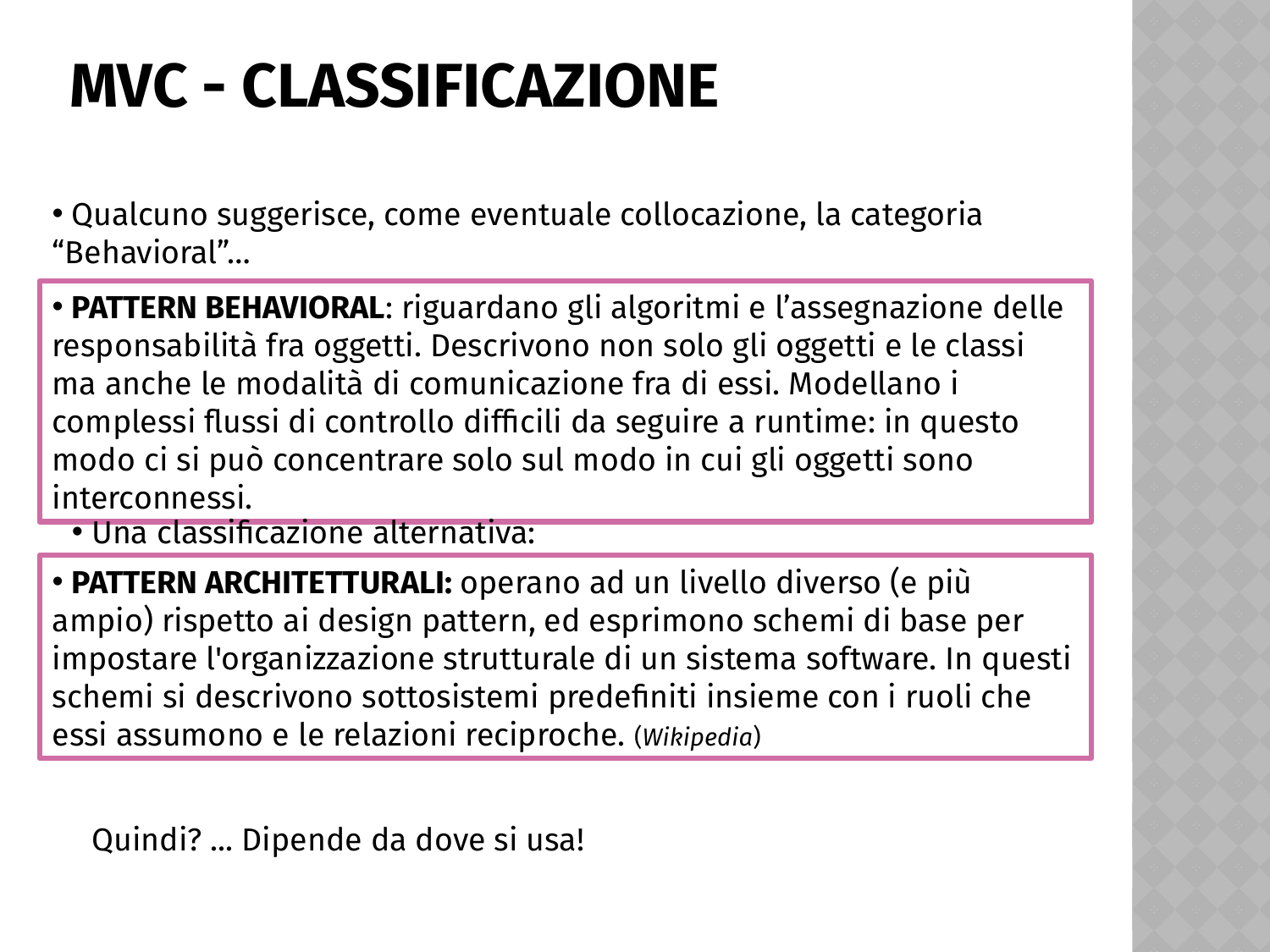

# MVC - CLASSIFICAZIONE
 Qualcuno suggerisce, come eventuale collocazione, la categoria “Behavioral”…
 PATTERN BEHAVIORAL: riguardano gli algoritmi e l’assegnazione delle responsabilità fra oggetti. Descrivono non solo gli oggetti e le classi ma anche le modalità di comunicazione fra di essi. Modellano i complessi flussi di controllo difficili da seguire a runtime: in questo modo ci si può concentrare solo sul modo in cui gli oggetti sono interconnessi.
 Una classificazione alternativa:
 PATTERN ARCHITETTURALI: operano ad un livello diverso (e più ampio) rispetto ai design pattern, ed esprimono schemi di base per impostare l'organizzazione strutturale di un sistema software. In questi schemi si descrivono sottosistemi predefiniti insieme con i ruoli che essi assumono e le relazioni reciproche. (Wikipedia)
Quindi? ... Dipende da dove si usa!